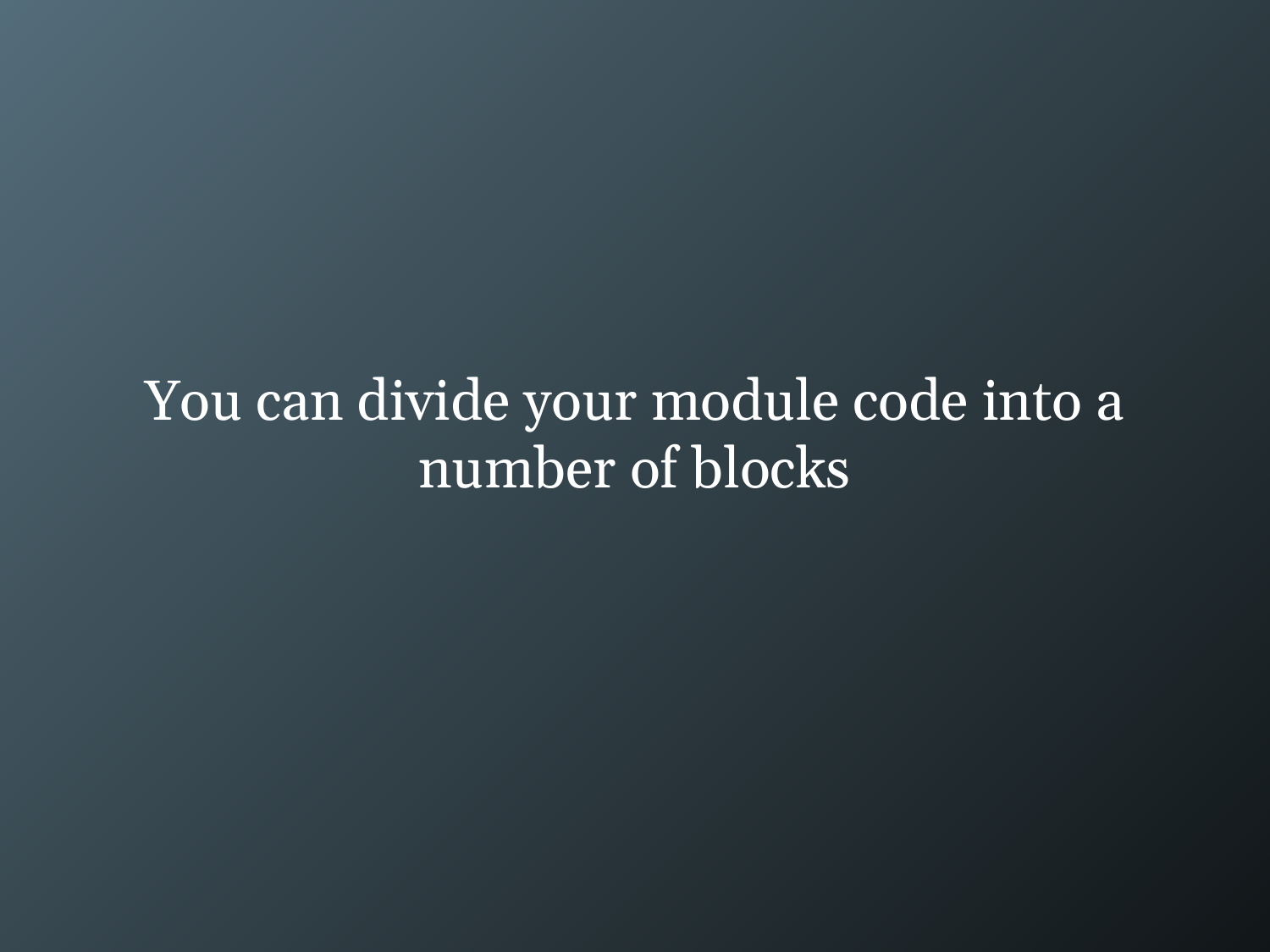

# You can divide your module code into a number of blocks